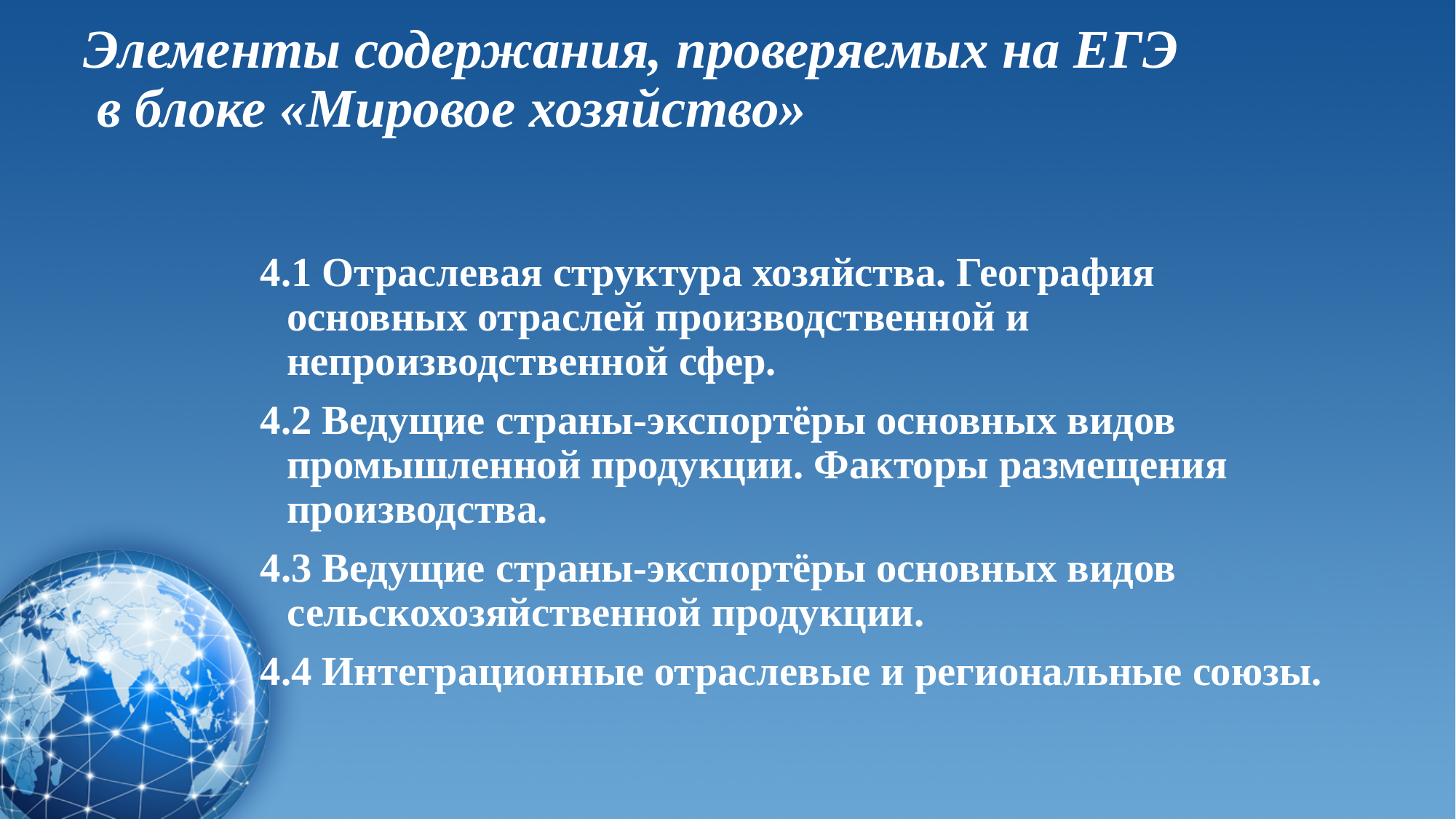

# Элементы содержания, проверяемых на ЕГЭ в блоке «Мировое хозяйство»
4.1 Отраслевая структура хозяйства. География основных отраслей производственной и непроизводственной сфер.
4.2 Ведущие страны-экспортёры основных видов промышленной продукции. Факторы размещения производства.
4.3 Ведущие страны-экспортёры основных видов сельскохозяйственной продукции.
4.4 Интеграционные отраслевые и региональные союзы.